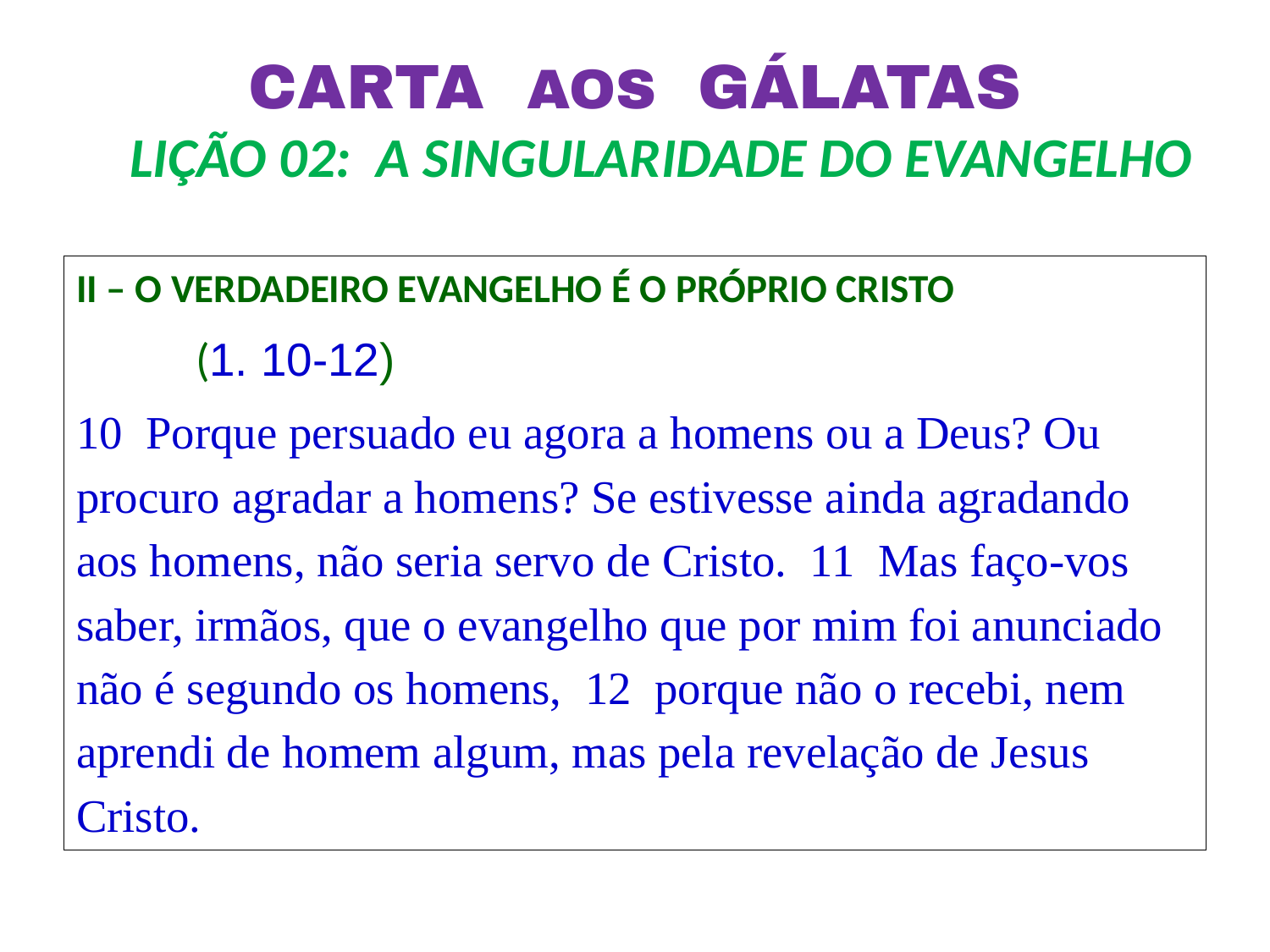

# CARTA  AOS  GÁLATAS LIÇÃO 02:  A SINGULARIDADE DO EVANGELHO
II – O VERDADEIRO EVANGELHO É O PRÓPRIO CRISTO

				(1. 10-12)
10  Porque persuado eu agora a homens ou a Deus? Ou procuro agradar a homens? Se estivesse ainda agradando aos homens, não seria servo de Cristo.  11  Mas faço-vos saber, irmãos, que o evangelho que por mim foi anunciado não é segundo os homens,  12  porque não o recebi, nem aprendi de homem algum, mas pela revelação de Jesus Cristo.